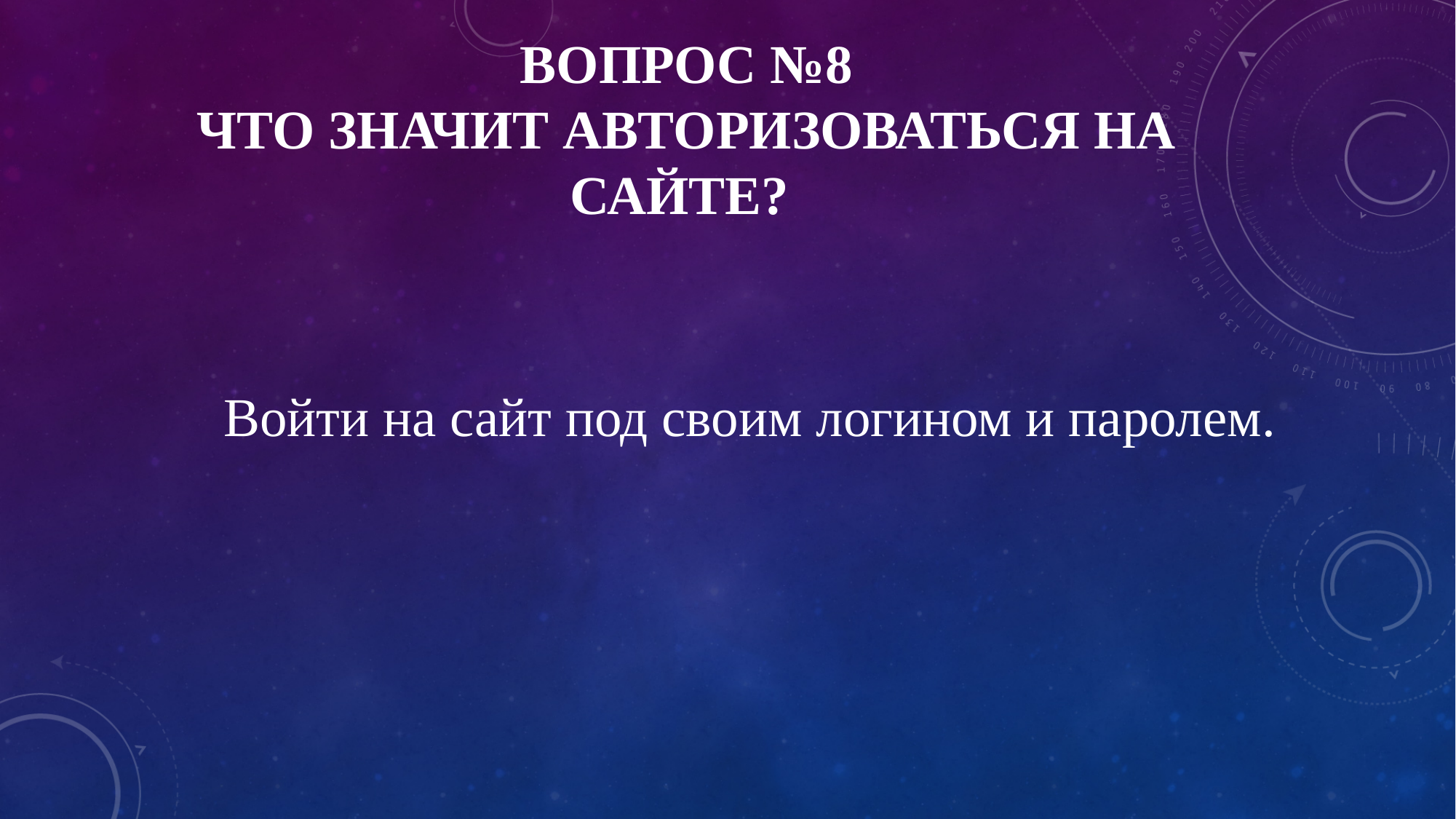

# Вопрос №8 Что значит авторизоваться на сайте?
Войти на сайт под своим логином и паролем.